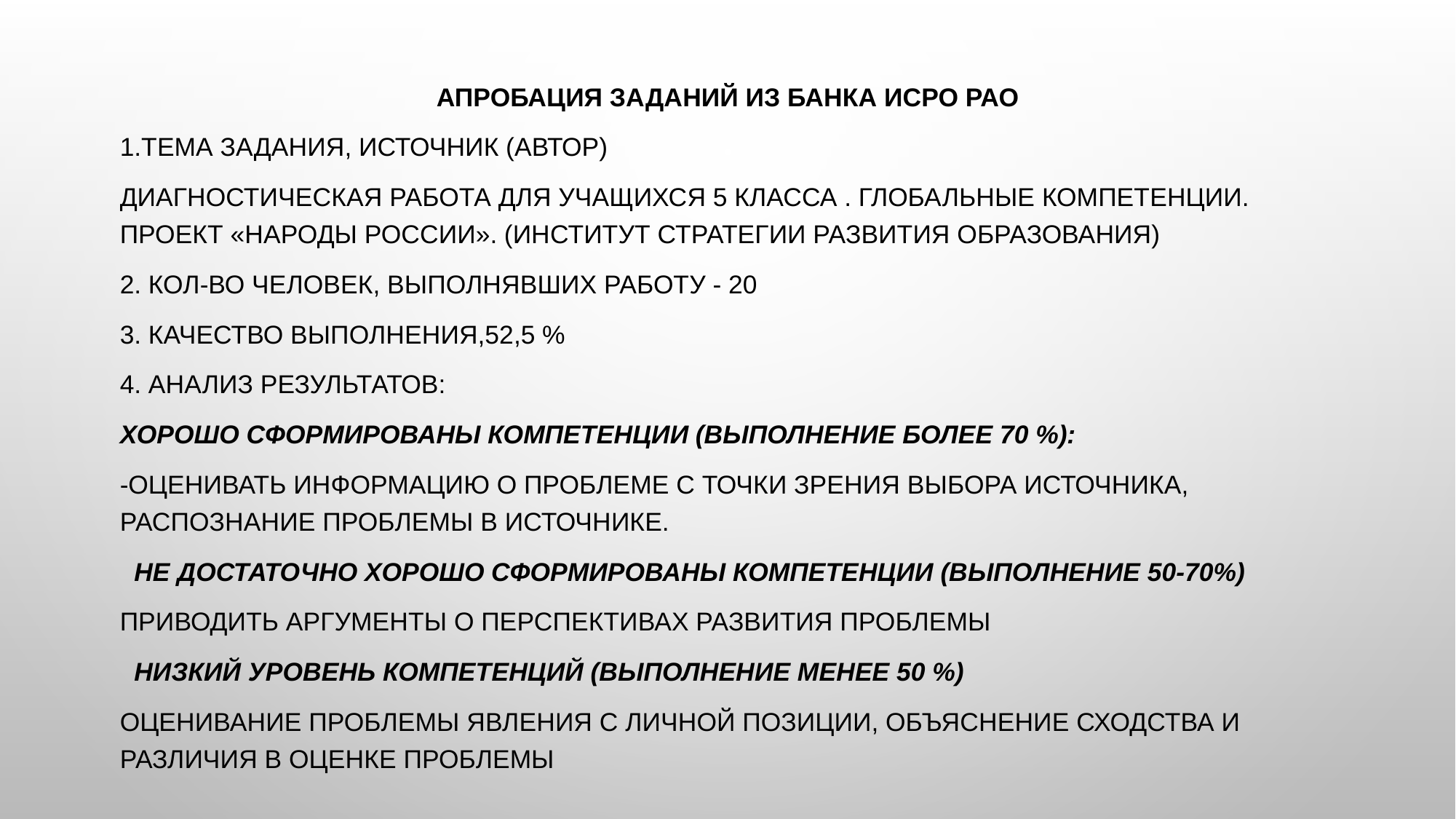

#
Апробация заданий из банка ИСРО РАО
1.Тема задания, источник (автор)
Диагностическая работа для учащихся 5 класса . Глобальные компетенции. Проект «Народы России». (Институт стратегии развития образования)
2. Кол-во человек, выполнявших работу - 20
3. Качество выполнения,52,5 %
4. Анализ результатов:
Хорошо сформированы компетенции (выполнение более 70 %):
-оценивать информацию о проблеме с точки зрения выбора источника, распознание проблемы в источнике.
  Не достаточно хорошо сформированы компетенции (выполнение 50-70%)
Приводить аргументы о перспективах развития проблемы
  Низкий уровень компетенций (выполнение менее 50 %)
Оценивание проблемы явления с личной позиции, объяснение сходства и различия в оценке проблемы